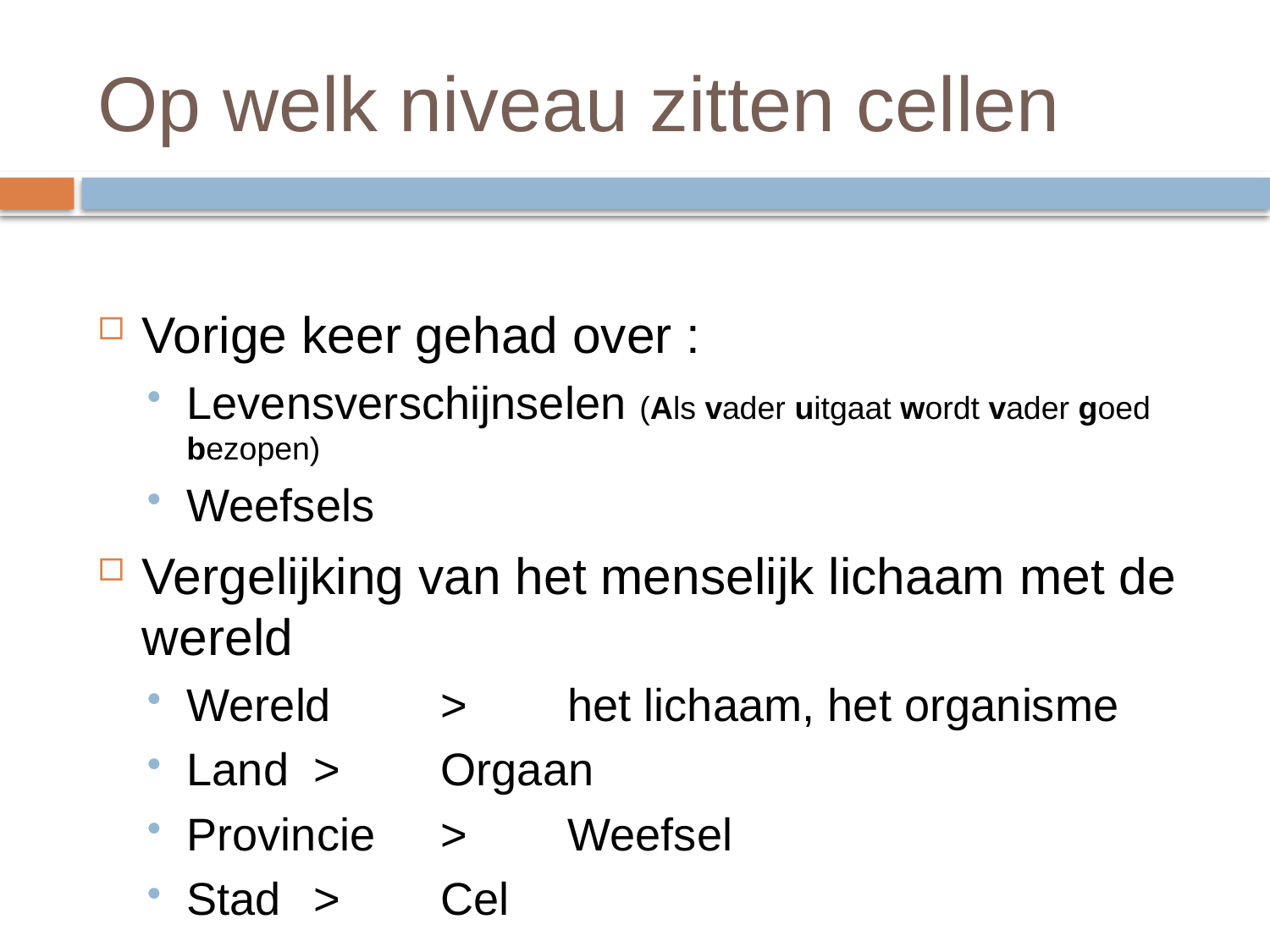

# Op welk niveau zitten cellen

Vorige keer gehad over :
Levensverschijnselen (Als vader uitgaat wordt vader goed bezopen)
Weefsels
Vergelijking van het menselijk lichaam met de wereld
Wereld	>	het lichaam, het organisme
Land	>	Orgaan
Provincie	>	Weefsel
Stad	>	Cel